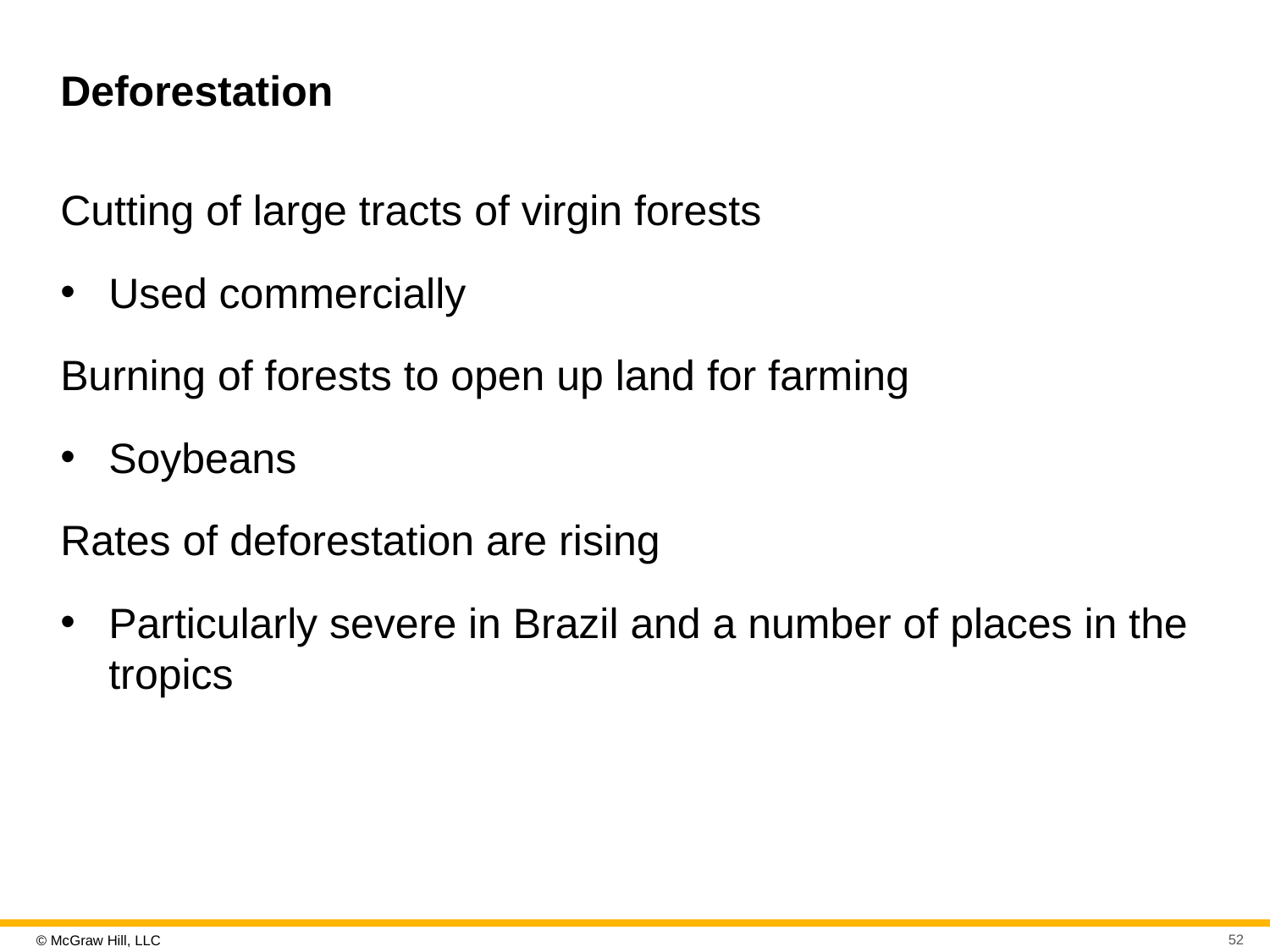

# Deforestation
Cutting of large tracts of virgin forests
Used commercially
Burning of forests to open up land for farming
Soybeans
Rates of deforestation are rising
Particularly severe in Brazil and a number of places in the tropics
52